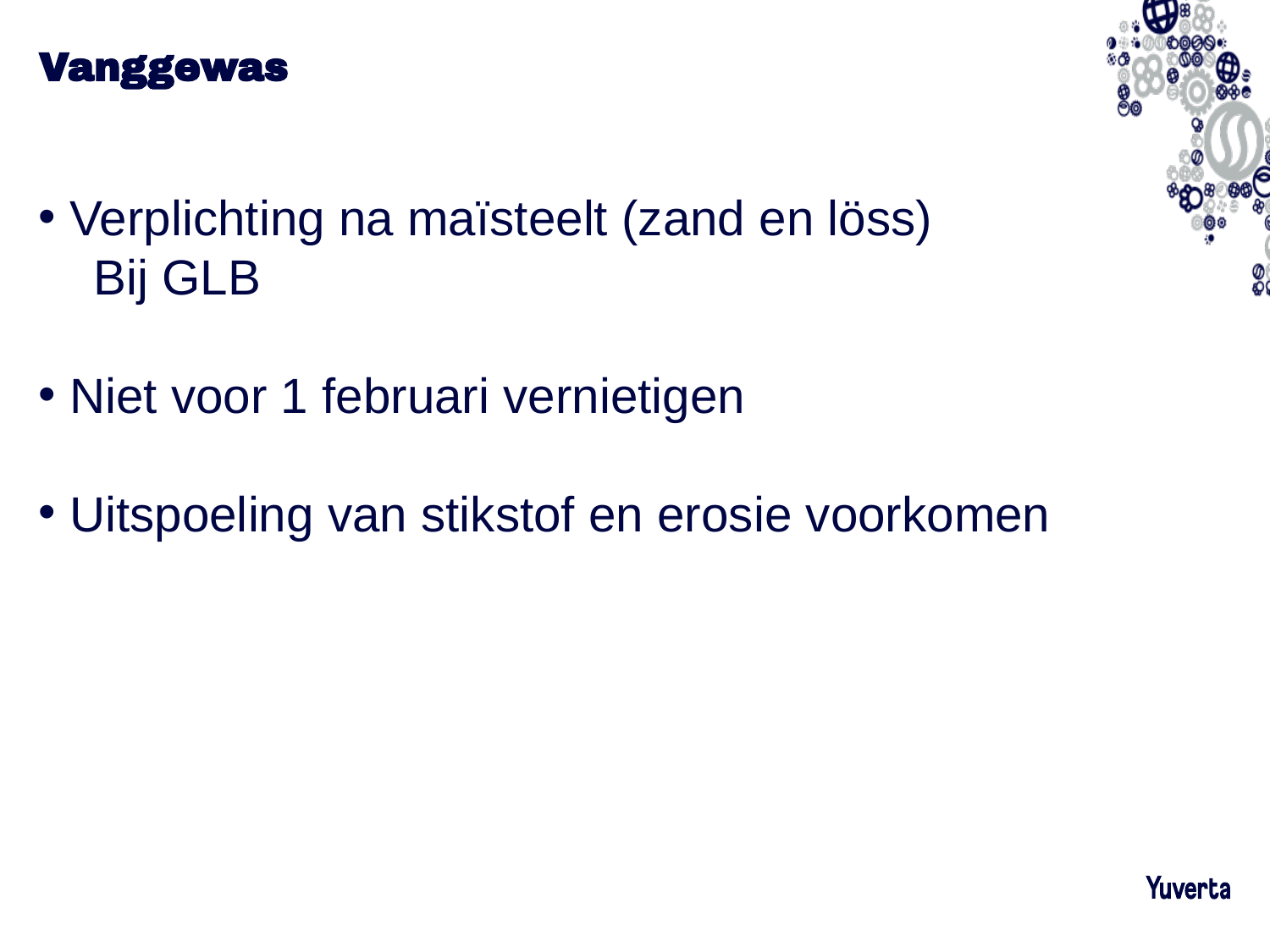

# Vanggewas
 Verplichting na maïsteelt (zand en löss)
    Bij GLB

 Niet voor 1 februari vernietigen

 Uitspoeling van stikstof en erosie voorkomen